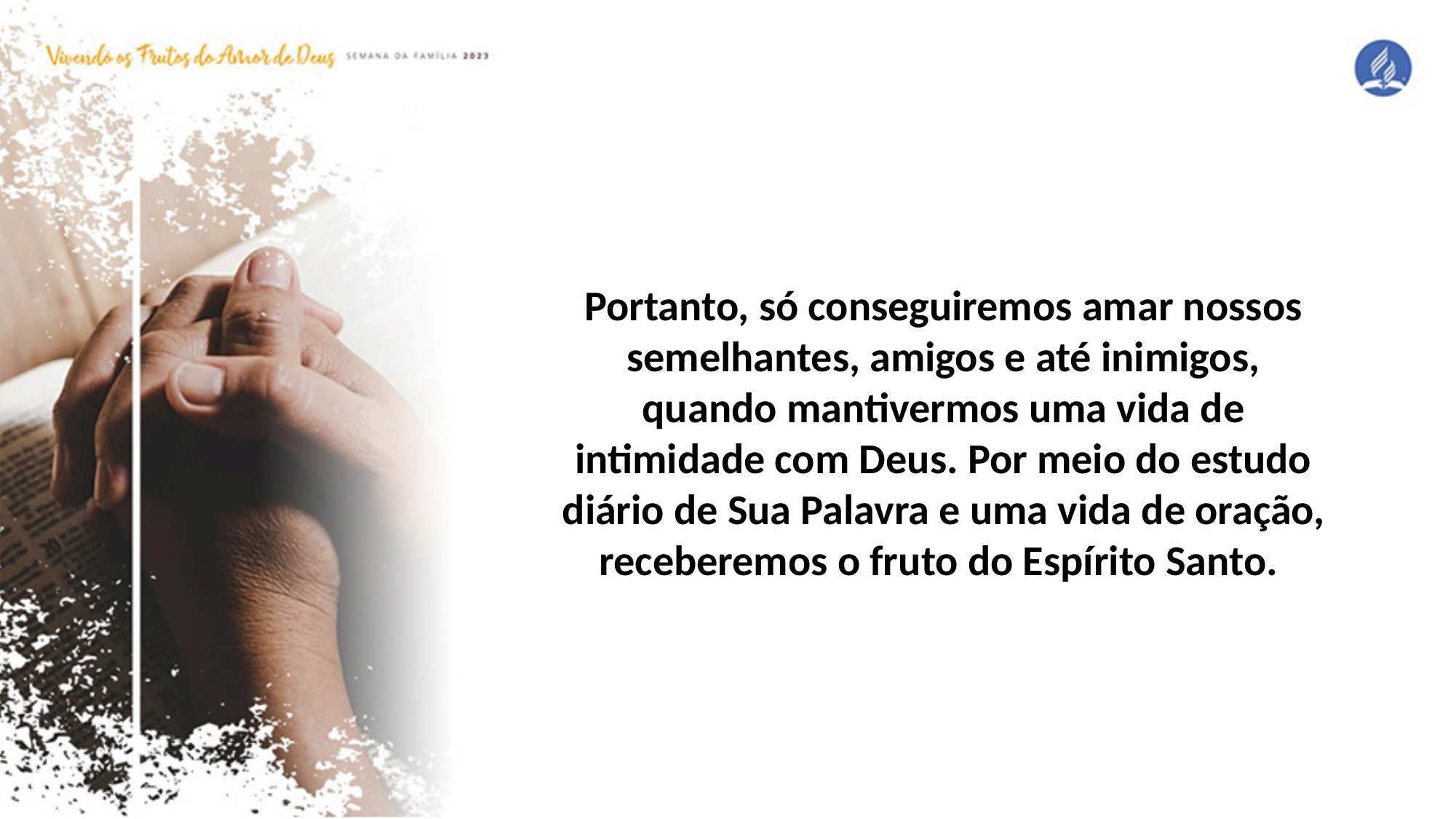

Portanto, só conseguiremos amar nossos semelhantes, amigos e até inimigos, quando mantivermos uma vida de intimidade com Deus. Por meio do estudo diário de Sua Palavra e uma vida de oração, receberemos o fruto do Espírito Santo.